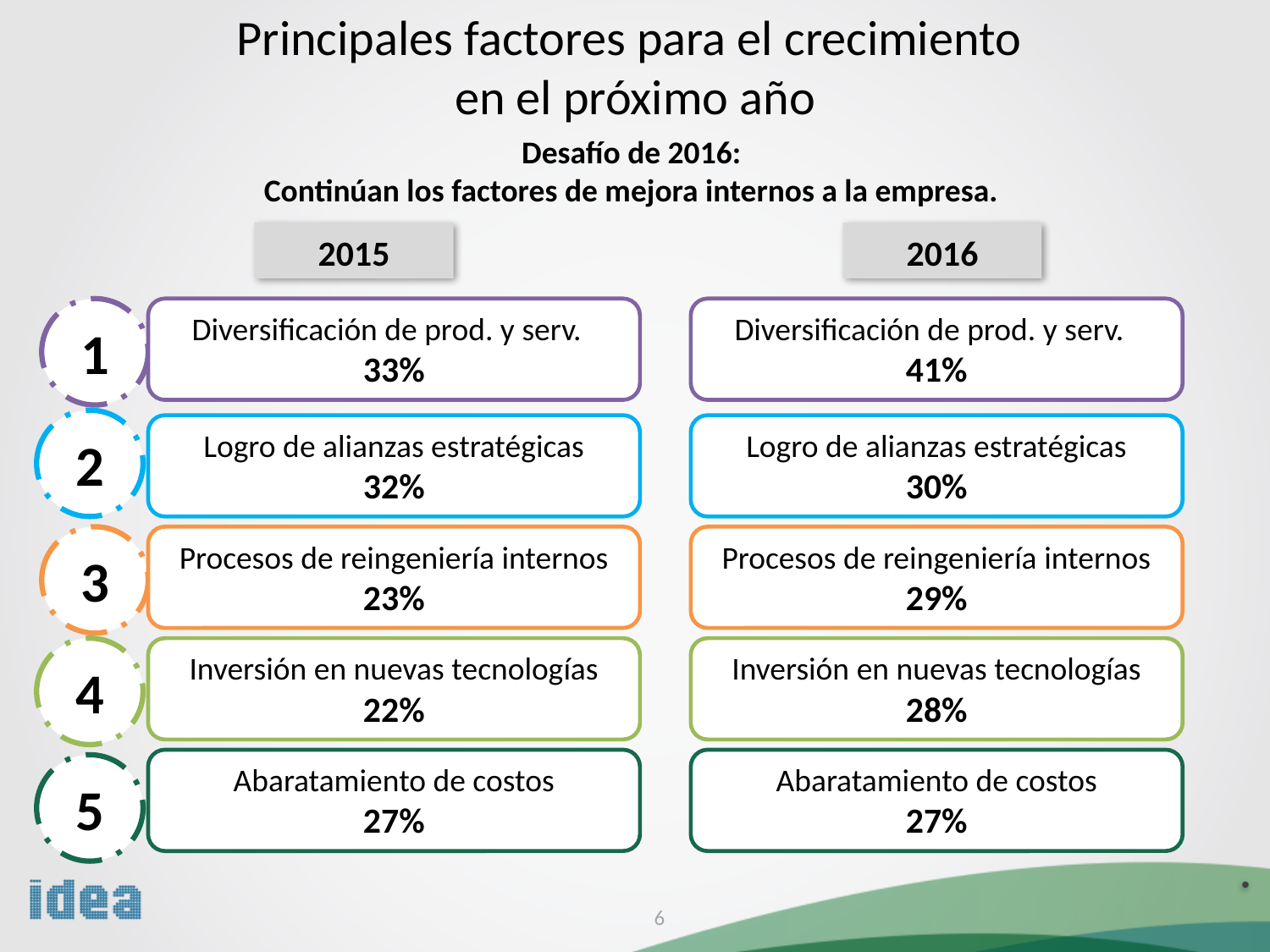

Principales factores para el crecimiento
en el próximo año
Desafío de 2016:
Continúan los factores de mejora internos a la empresa.
2015
2016
1
Diversificación de prod. y serv.
33%
Diversificación de prod. y serv.
41%
2
Logro de alianzas estratégicas
32%
Logro de alianzas estratégicas
30%
3
Procesos de reingeniería internos
23%
Procesos de reingeniería internos
29%
4
Inversión en nuevas tecnologías
22%
Inversión en nuevas tecnologías
28%
Abaratamiento de costos
27%
Abaratamiento de costos
27%
5

6